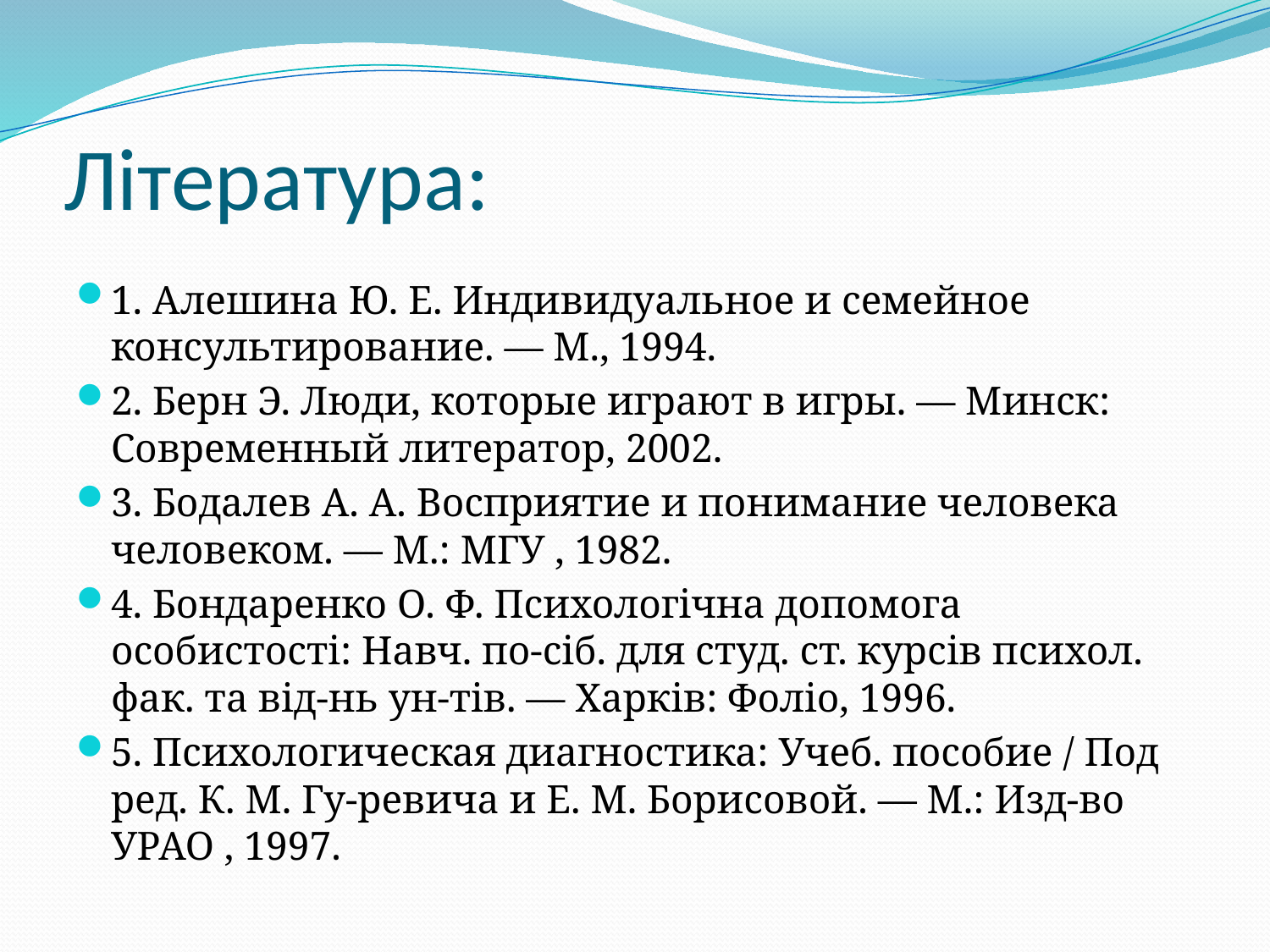

# Література:
1. Алешина Ю. Е. Индивидуальное и семейное консультирование. — М., 1994.
2. Берн Э. Люди, которые играют в игры. — Минск: Современный литератор, 2002.
3. Бодалев А. А. Восприятие и понимание человека человеком. — М.: МГУ , 1982.
4. Бондаренко О. Ф. Психологічна допомога особистості: Навч. по-сіб. для студ. ст. курсів психол. фак. та від-нь ун-тів. — Харків: Фоліо, 1996.
5. Психологическая диагностика: Учеб. пособие / Под ред. К. М. Гу-ревича и Е. М. Борисовой. — М.: Изд-во УРАО , 1997.